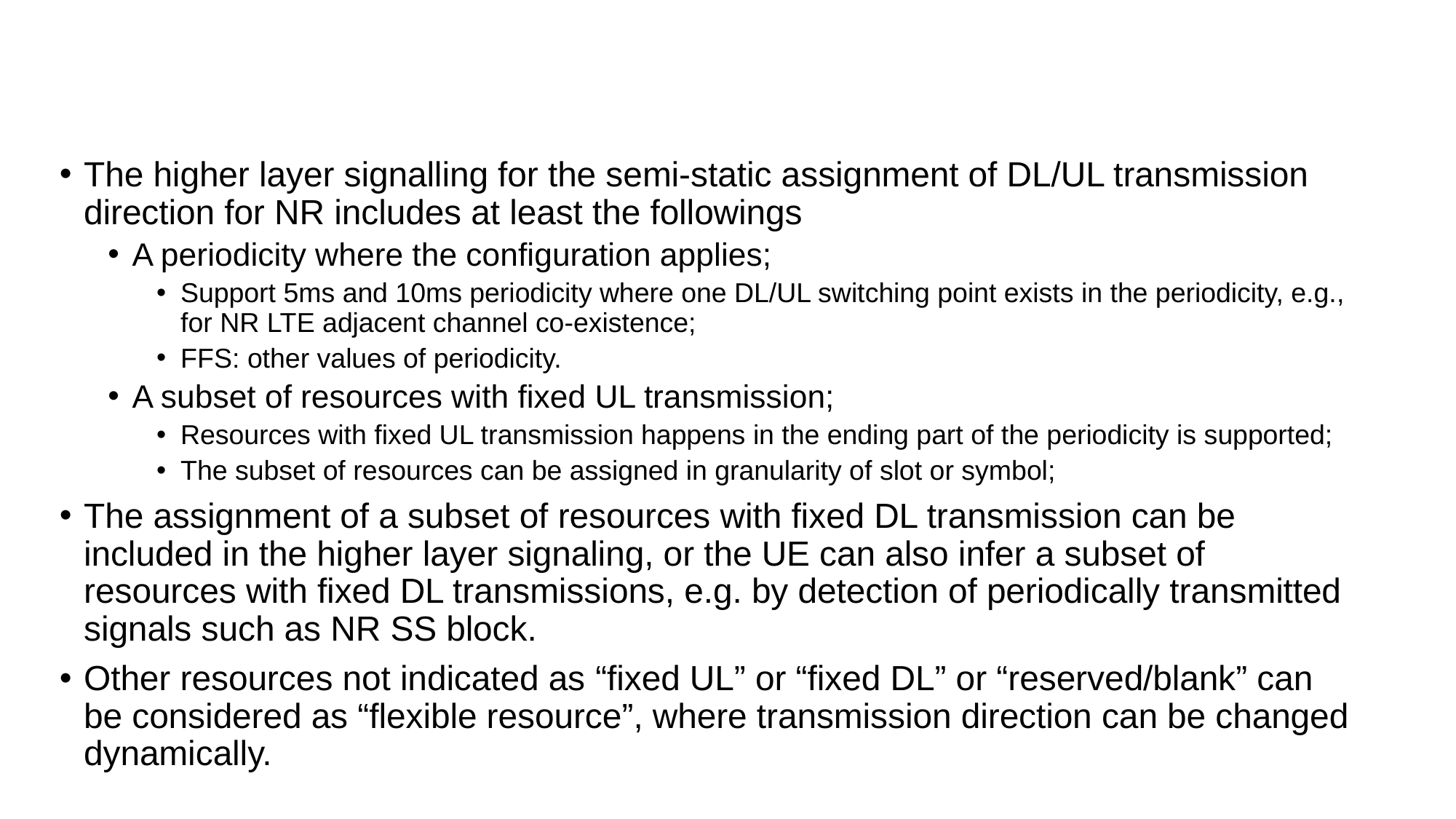

# Proposal
The higher layer signalling for the semi-static assignment of DL/UL transmission direction for NR includes at least the followings
A periodicity where the configuration applies;
Support 5ms and 10ms periodicity where one DL/UL switching point exists in the periodicity, e.g., for NR LTE adjacent channel co-existence;
FFS: other values of periodicity.
A subset of resources with fixed UL transmission;
Resources with fixed UL transmission happens in the ending part of the periodicity is supported;
The subset of resources can be assigned in granularity of slot or symbol;
The assignment of a subset of resources with fixed DL transmission can be included in the higher layer signaling, or the UE can also infer a subset of resources with fixed DL transmissions, e.g. by detection of periodically transmitted signals such as NR SS block.
Other resources not indicated as “fixed UL” or “fixed DL” or “reserved/blank” can be considered as “flexible resource”, where transmission direction can be changed dynamically.